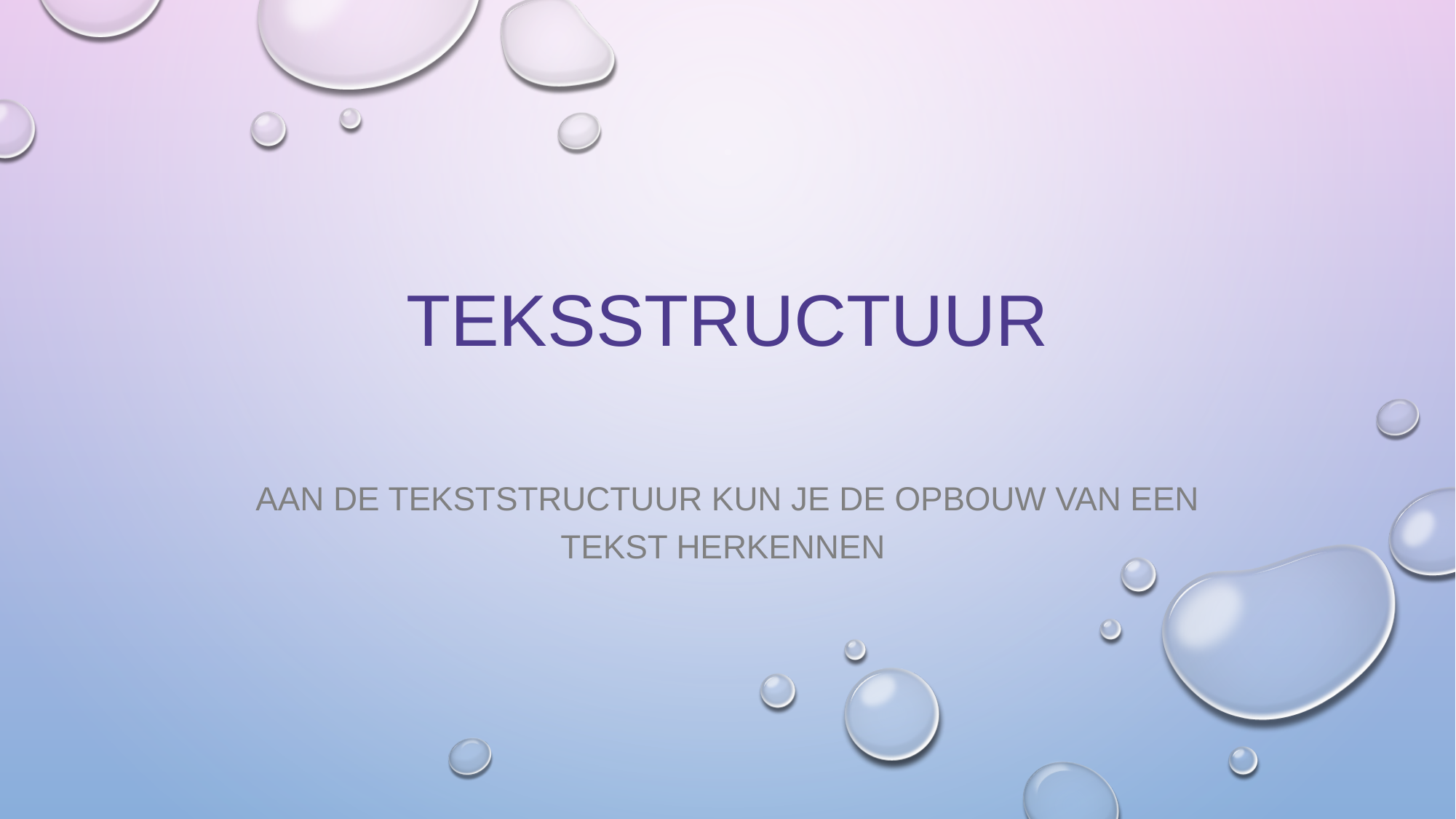

# Teksstructuur
Aan de tekststructuur kun je de opbouw van een tekst herkennen